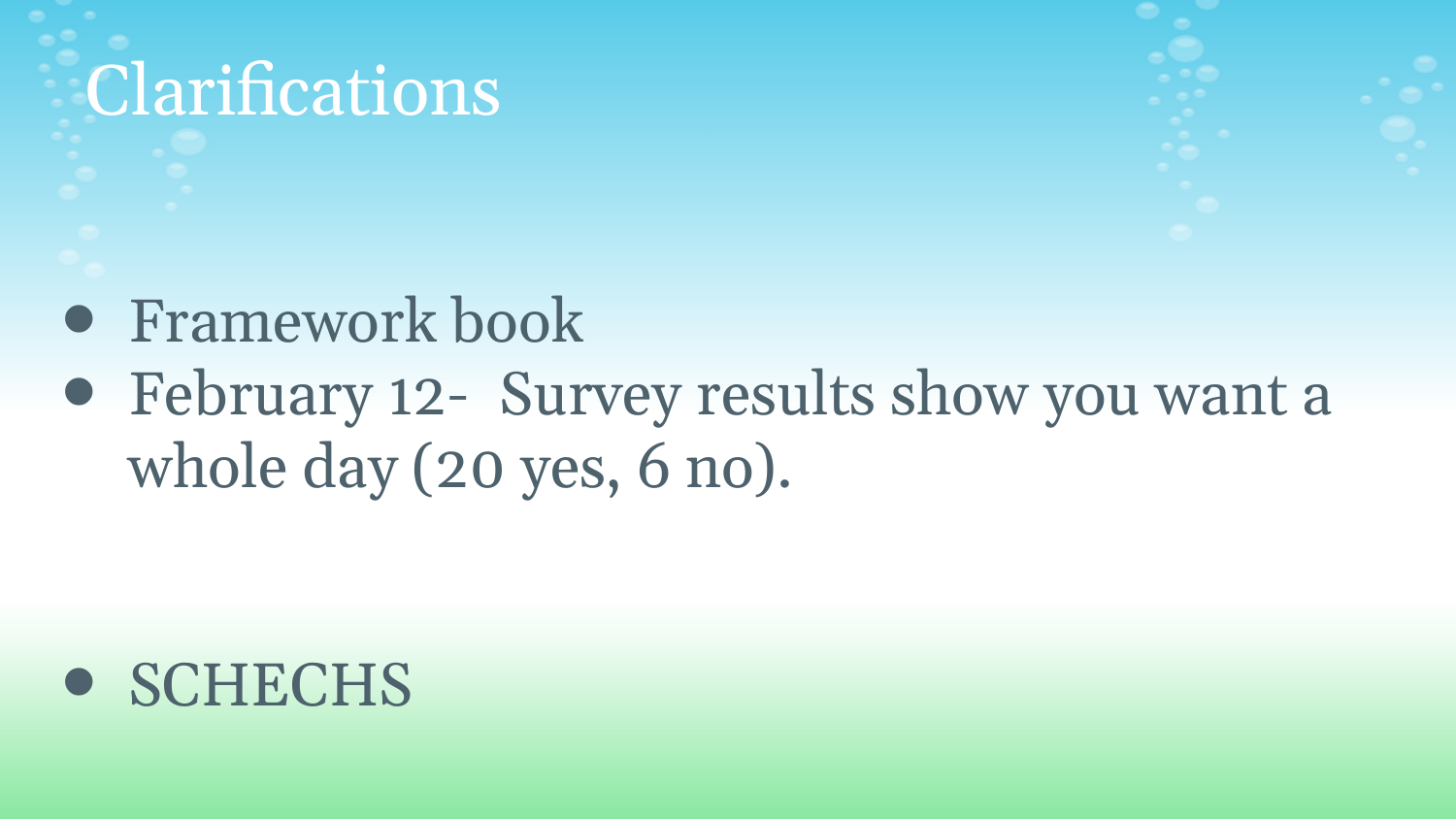

# Clarifications
Framework book
February 12-  Survey results show you want a whole day (20 yes, 6 no).

SCHECHS